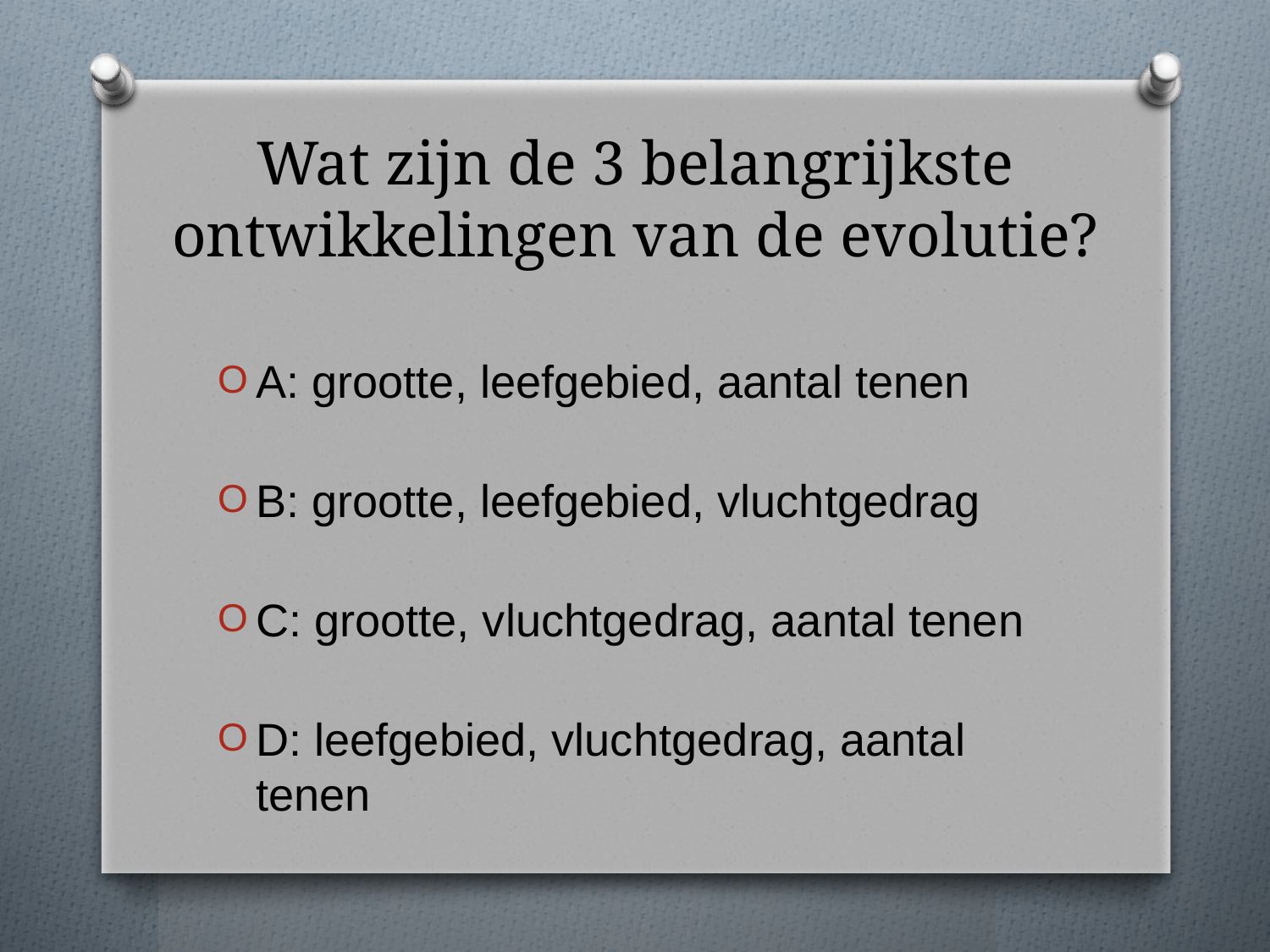

# Wat zijn de 3 belangrijkste ontwikkelingen van de evolutie?
A: grootte, leefgebied, aantal tenen
B: grootte, leefgebied, vluchtgedrag
C: grootte, vluchtgedrag, aantal tenen
D: leefgebied, vluchtgedrag, aantal tenen